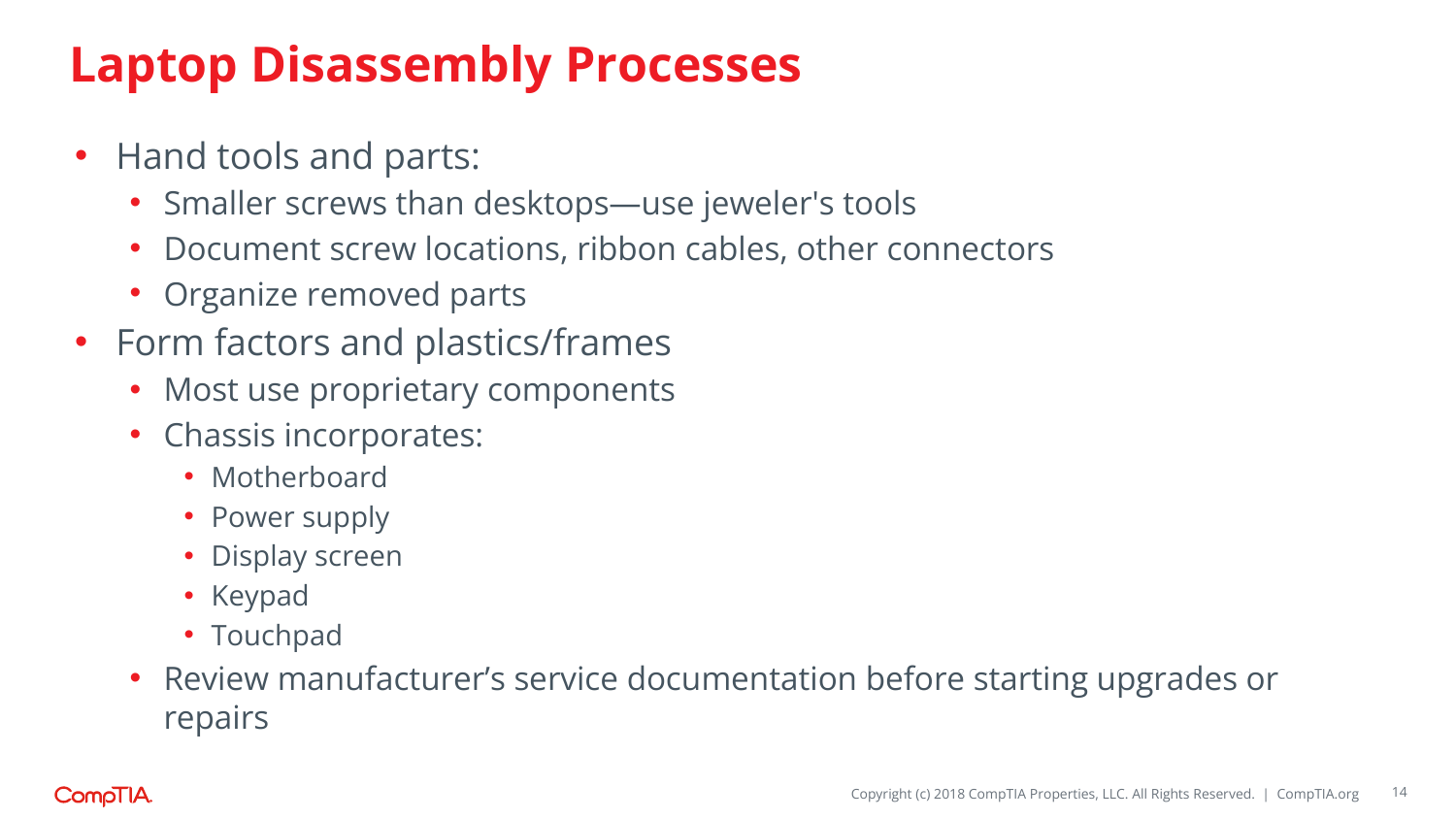

# Laptop Disassembly Processes
Hand tools and parts:
Smaller screws than desktops—use jeweler's tools
Document screw locations, ribbon cables, other connectors
Organize removed parts
Form factors and plastics/frames
Most use proprietary components
Chassis incorporates:
Motherboard
Power supply
Display screen
Keypad
Touchpad
Review manufacturer’s service documentation before starting upgrades or repairs

14